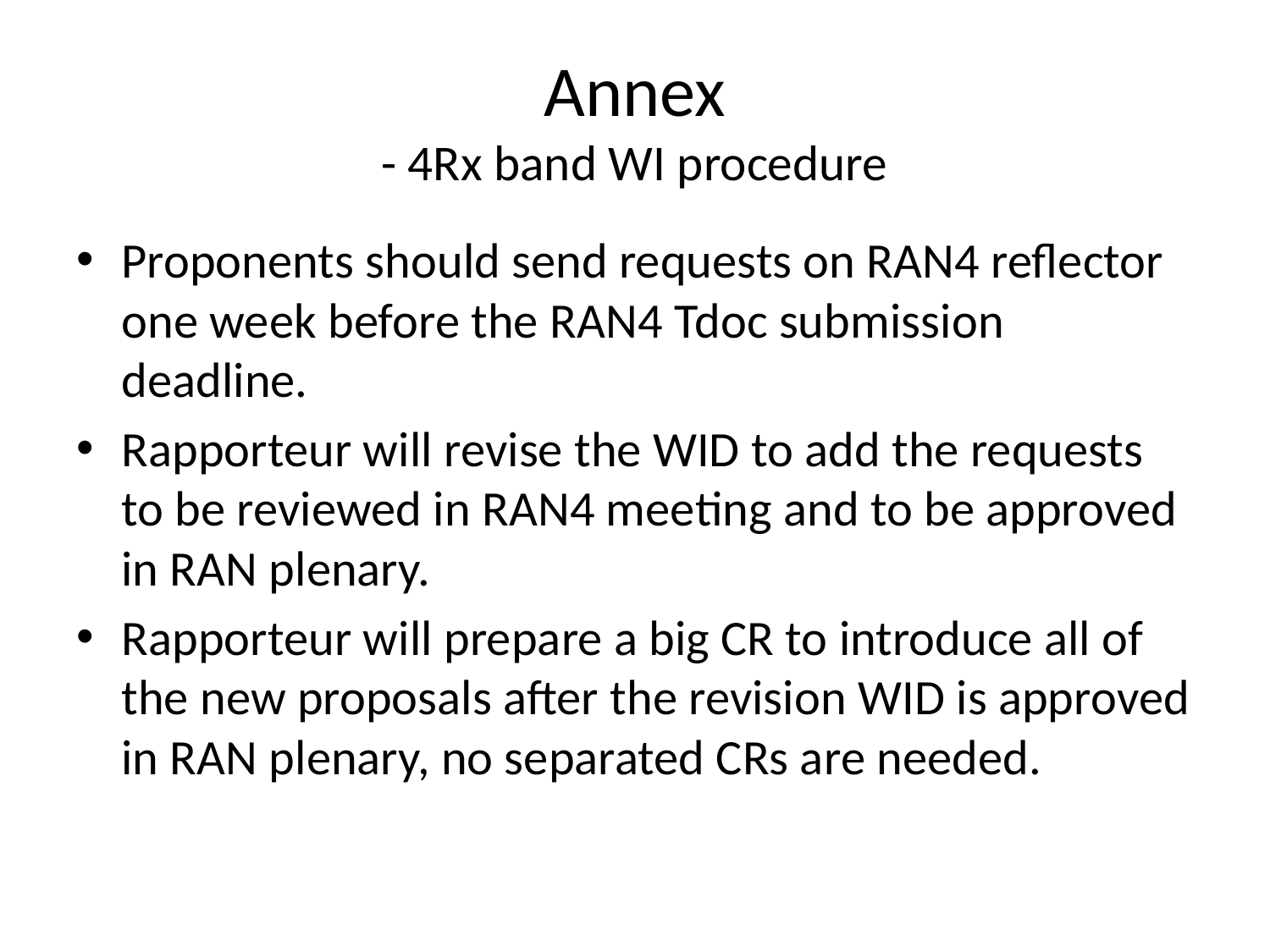

# Annex - 4Rx band WI procedure
Proponents should send requests on RAN4 reflector one week before the RAN4 Tdoc submission deadline.
Rapporteur will revise the WID to add the requests to be reviewed in RAN4 meeting and to be approved in RAN plenary.
Rapporteur will prepare a big CR to introduce all of the new proposals after the revision WID is approved in RAN plenary, no separated CRs are needed.